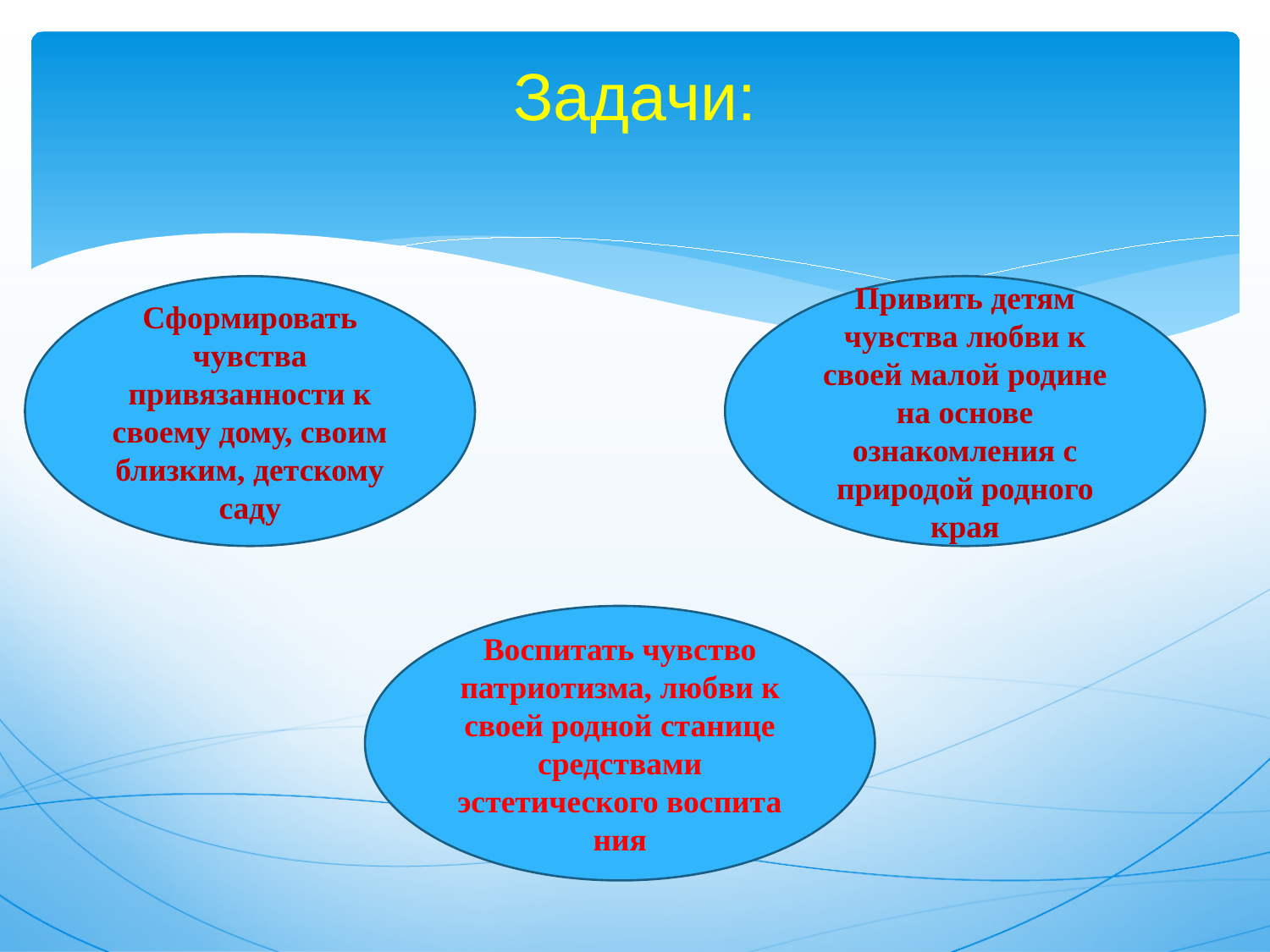

# Задачи:
Сформировать чувства привязанности к своему дому, своим близким, детскому саду
Привить детям чувства любви к своей малой родине на основе ознакомления с природой родного края
Воспитать чувство патриотизма, любви к своей родной станице средствами эстетического воспитания